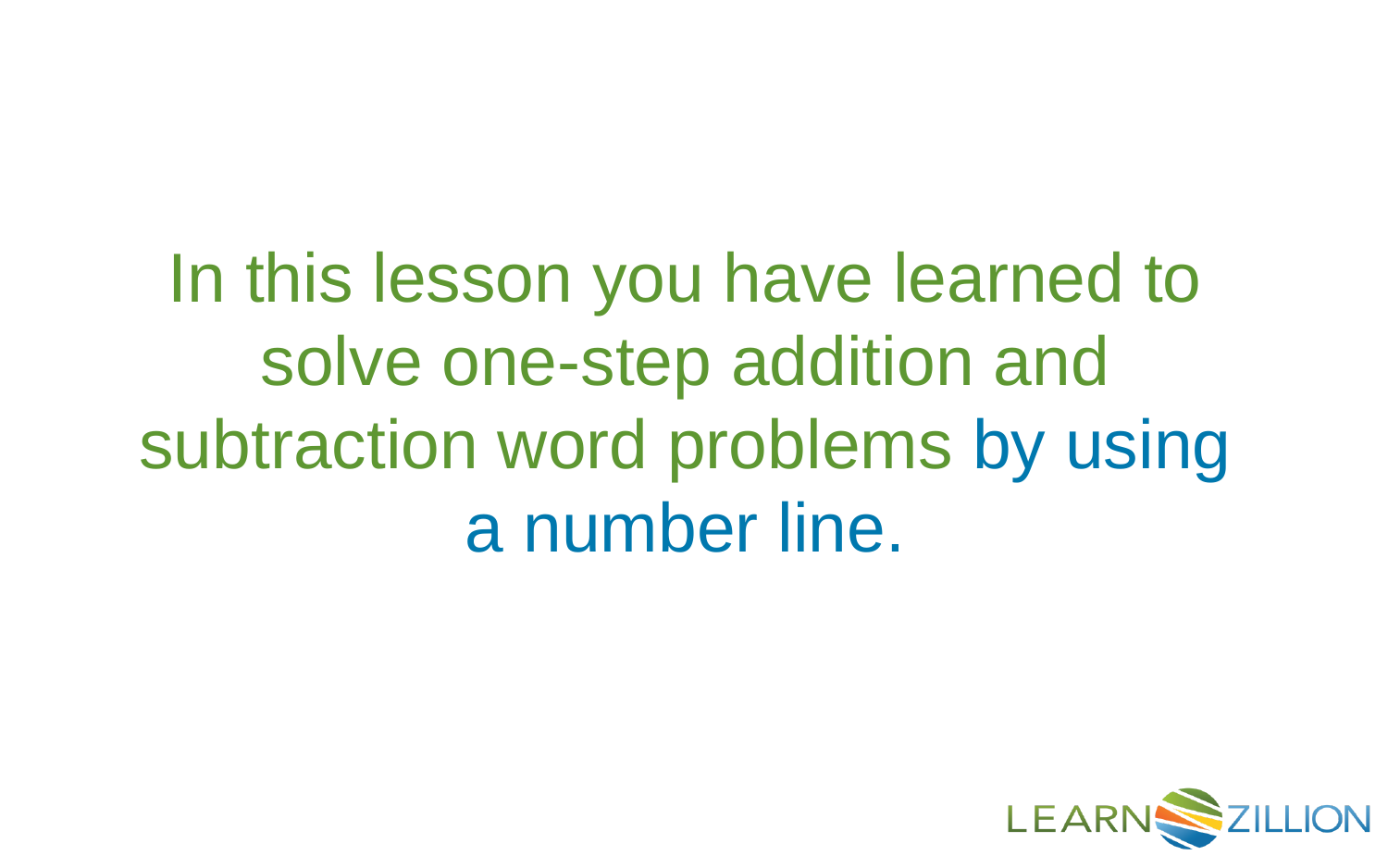

In this lesson you have learned to solve one-step addition and subtraction word problems by using a number line.